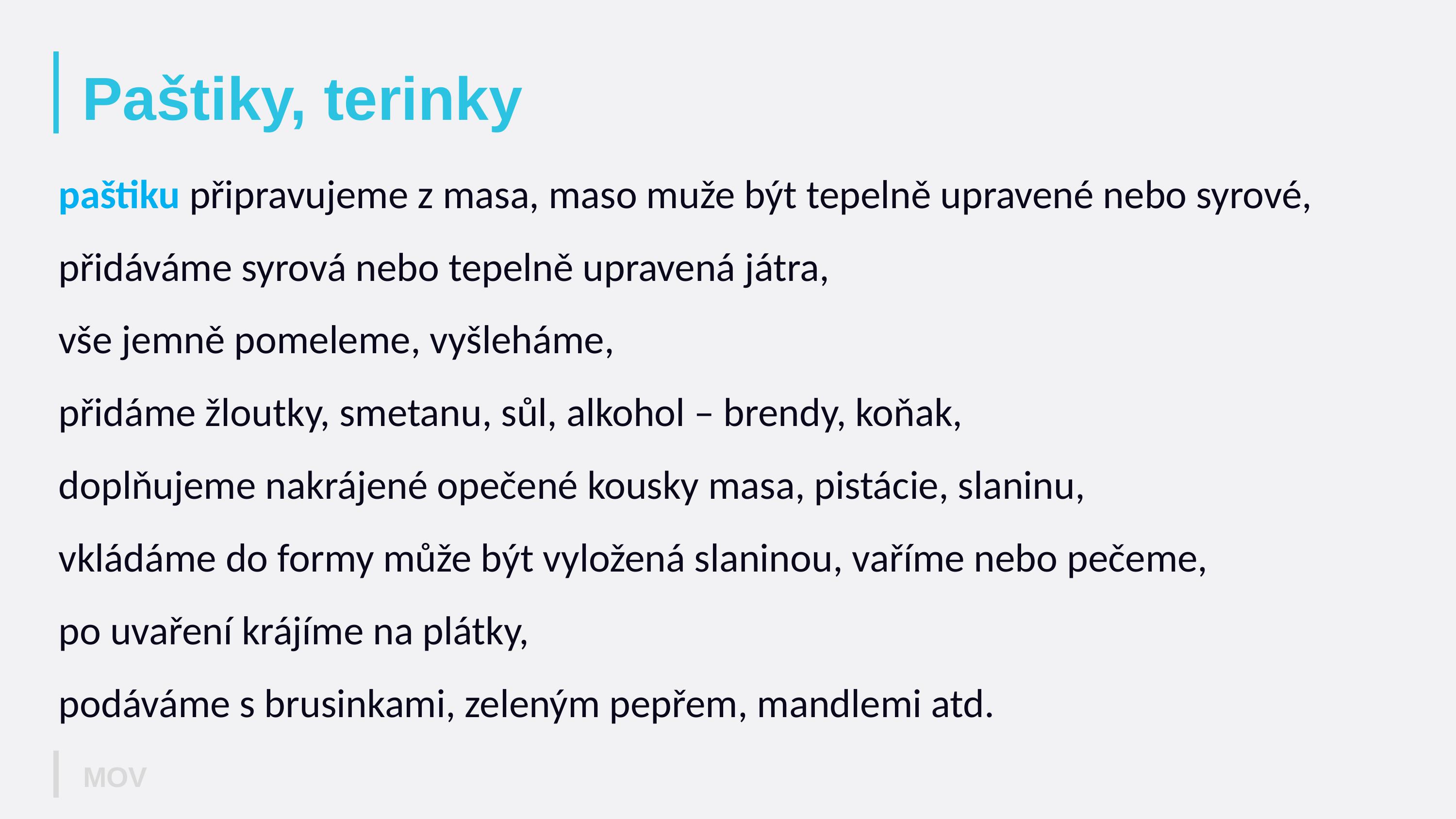

# Paštiky, terinky
paštiku připravujeme z masa, maso muže být tepelně upravené nebo syrové,
přidáváme syrová nebo tepelně upravená játra,
vše jemně pomeleme, vyšleháme,
přidáme žloutky, smetanu, sůl, alkohol – brendy, koňak,
doplňujeme nakrájené opečené kousky masa, pistácie, slaninu,
vkládáme do formy může být vyložená slaninou, vaříme nebo pečeme,
po uvaření krájíme na plátky,
podáváme s brusinkami, zeleným pepřem, mandlemi atd.